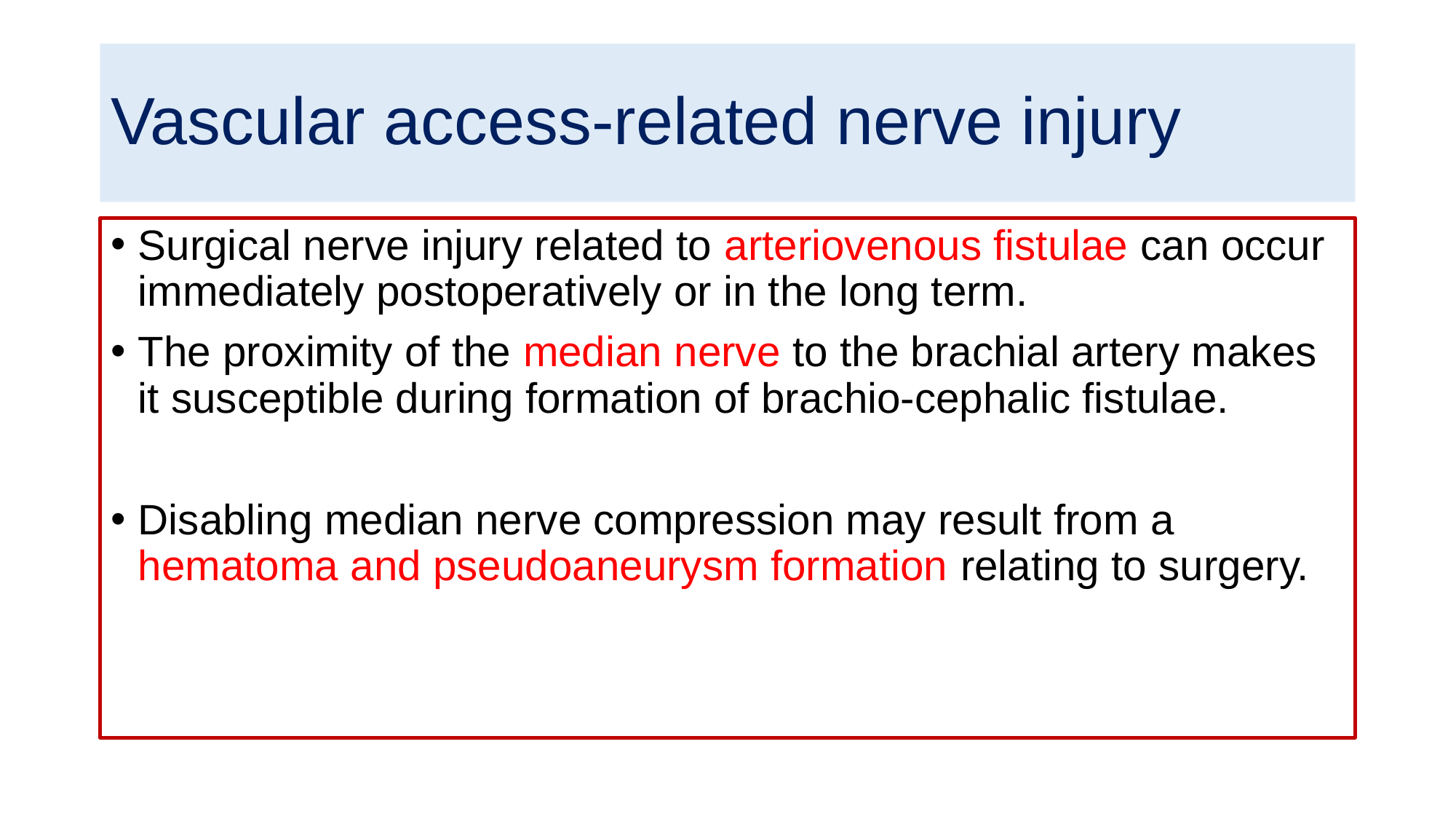

# Vascular access-related nerve injury
Surgical nerve injury related to arteriovenous fistulae can occur immediately postoperatively or in the long term.
The proximity of the median nerve to the brachial artery makes it susceptible during formation of brachio-cephalic fistulae.

Disabling median nerve compression may result from a hematoma and pseudoaneurysm formation relating to surgery.